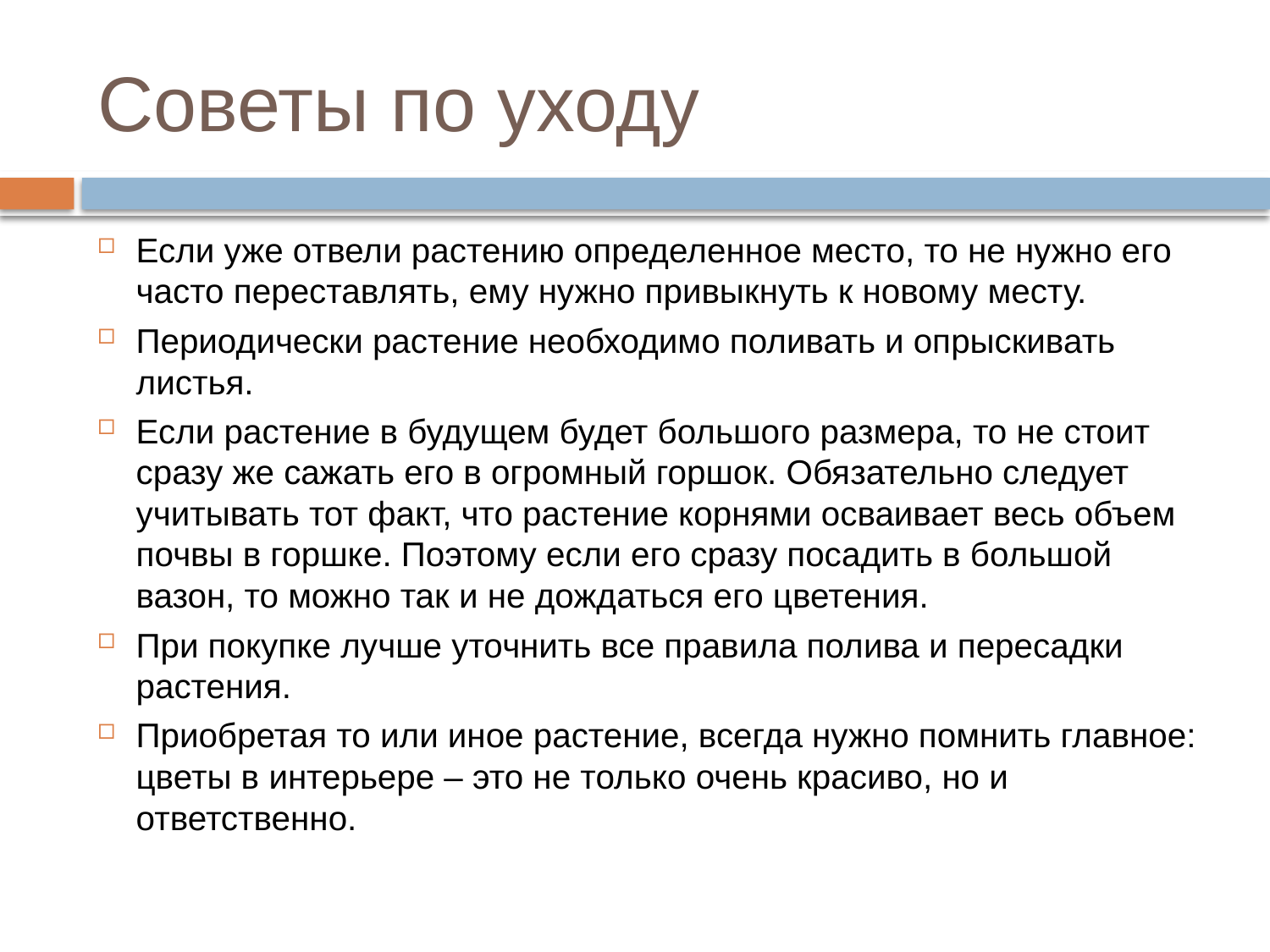

# Советы по уходу
Если уже отвели растению определенное место, то не нужно его часто переставлять, ему нужно привыкнуть к новому месту.
Периодически растение необходимо поливать и опрыскивать листья.
Если растение в будущем будет большого размера, то не стоит сразу же сажать его в огромный горшок. Обязательно следует учитывать тот факт, что растение корнями осваивает весь объем почвы в горшке. Поэтому если его сразу посадить в большой вазон, то можно так и не дождаться его цветения.
При покупке лучше уточнить все правила полива и пересадки растения.
Приобретая то или иное растение, всегда нужно помнить главное: цветы в интерьере – это не только очень красиво, но и ответственно.